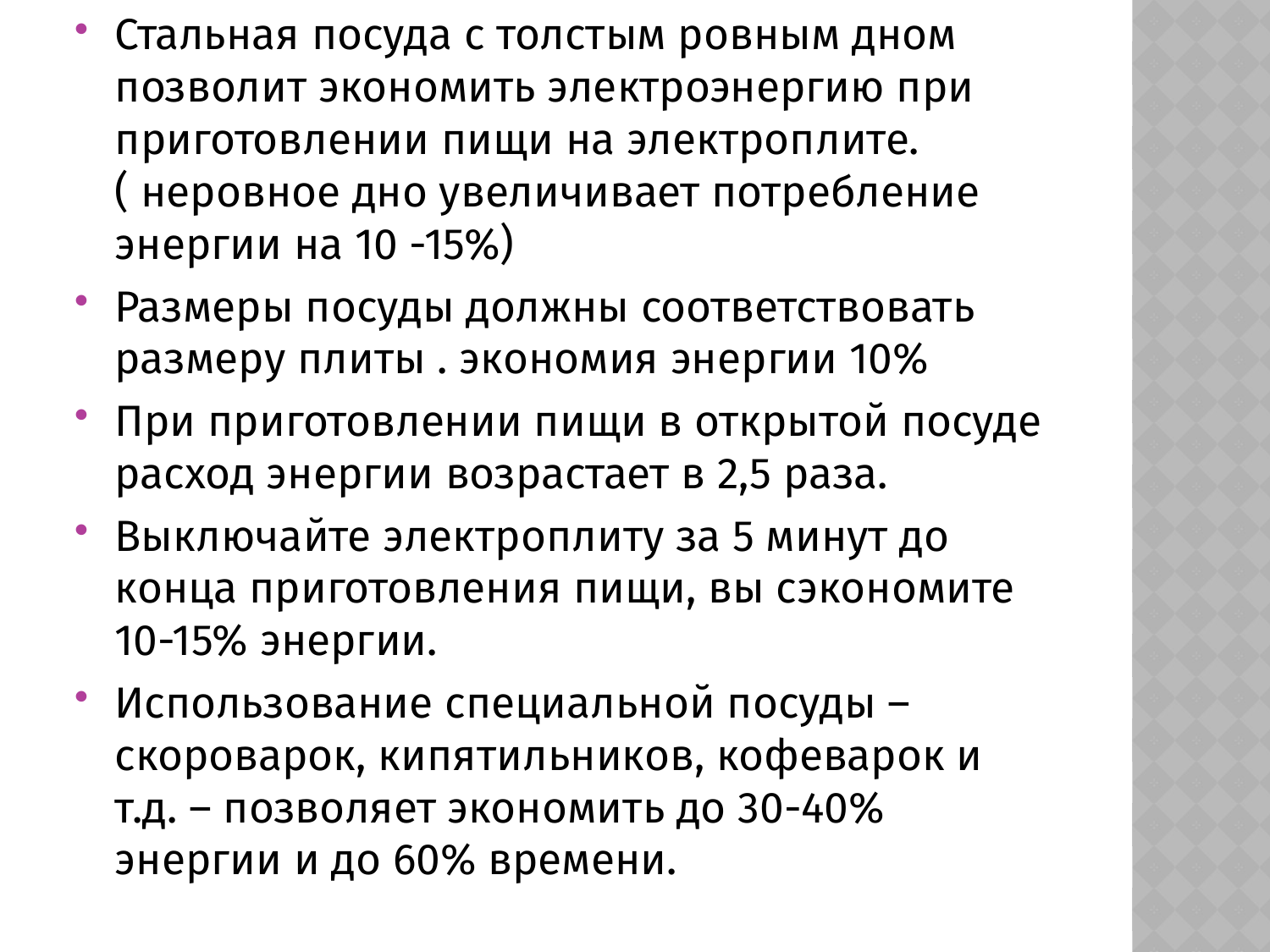

Стальная посуда с толстым ровным дном позволит экономить электроэнергию при приготовлении пищи на электроплите.( неровное дно увеличивает потребление энергии на 10 -15%)
Размеры посуды должны соответствовать размеру плиты . экономия энергии 10%
При приготовлении пищи в открытой посуде расход энергии возрастает в 2,5 раза.
Выключайте электроплиту за 5 минут до конца приготовления пищи, вы сэкономите 10-15% энергии.
Использование специальной посуды – скороварок, кипятильников, кофеварок и т.д. – позволяет экономить до 30-40% энергии и до 60% времени.